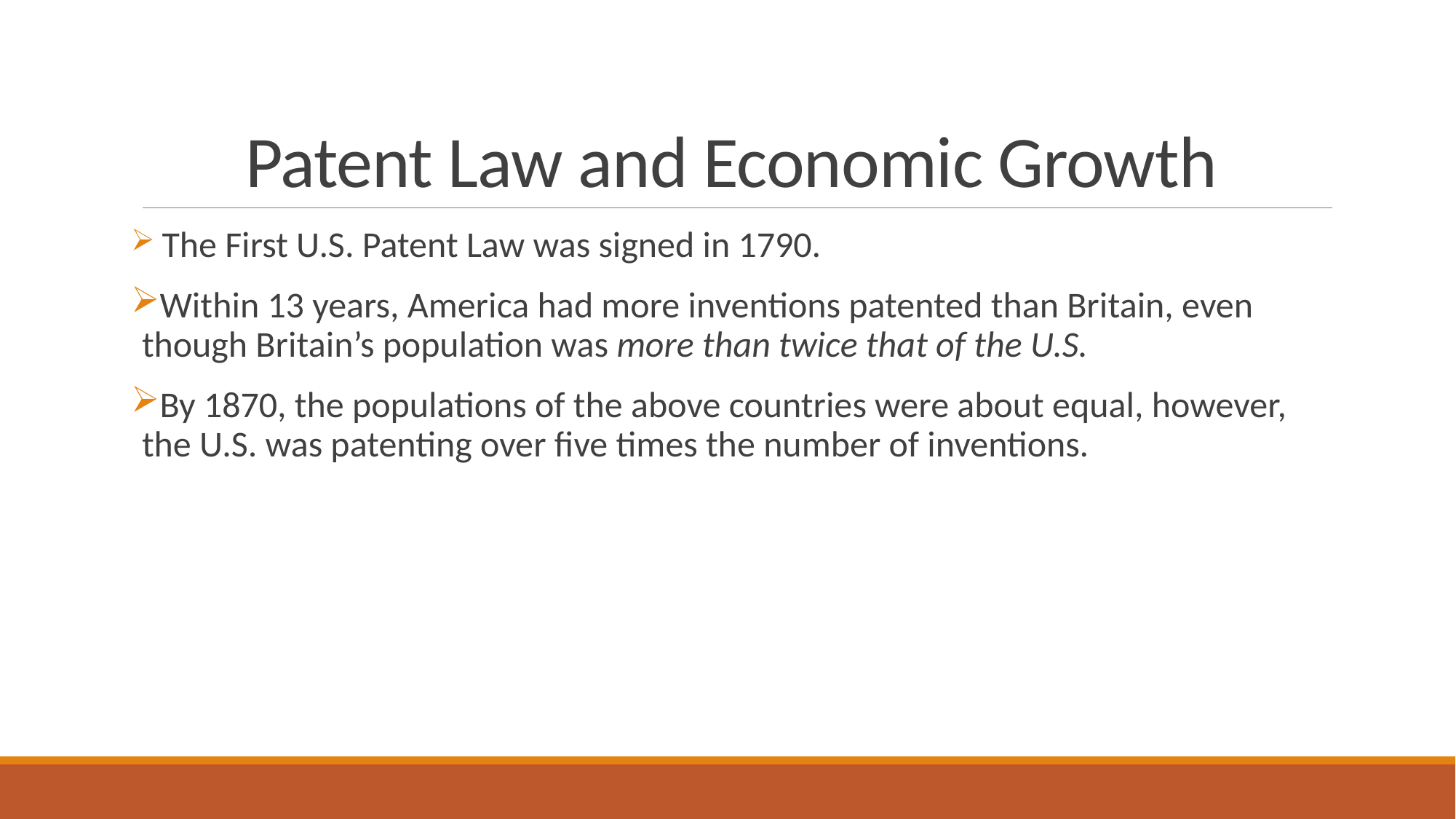

# Patent Law and Economic Growth
 The First U.S. Patent Law was signed in 1790.
Within 13 years, America had more inventions patented than Britain, even though Britain’s population was more than twice that of the U.S.
By 1870, the populations of the above countries were about equal, however, the U.S. was patenting over five times the number of inventions.